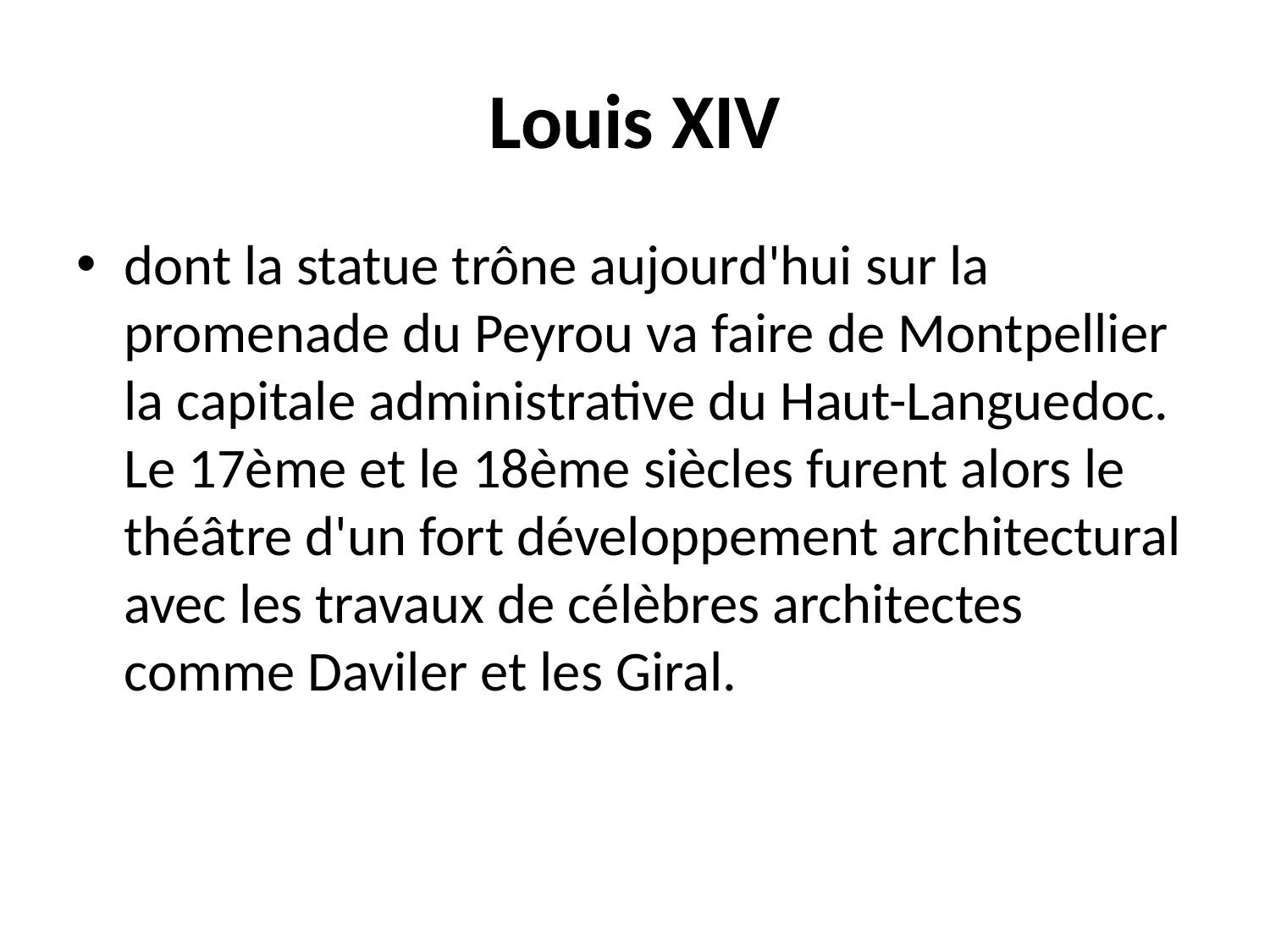

# Louis XIV
dont la statue trône aujourd'hui sur la promenade du Peyrou va faire de Montpellier la capitale administrative du Haut-Languedoc. Le 17ème et le 18ème siècles furent alors le théâtre d'un fort développement architectural avec les travaux de célèbres architectes comme Daviler et les Giral.